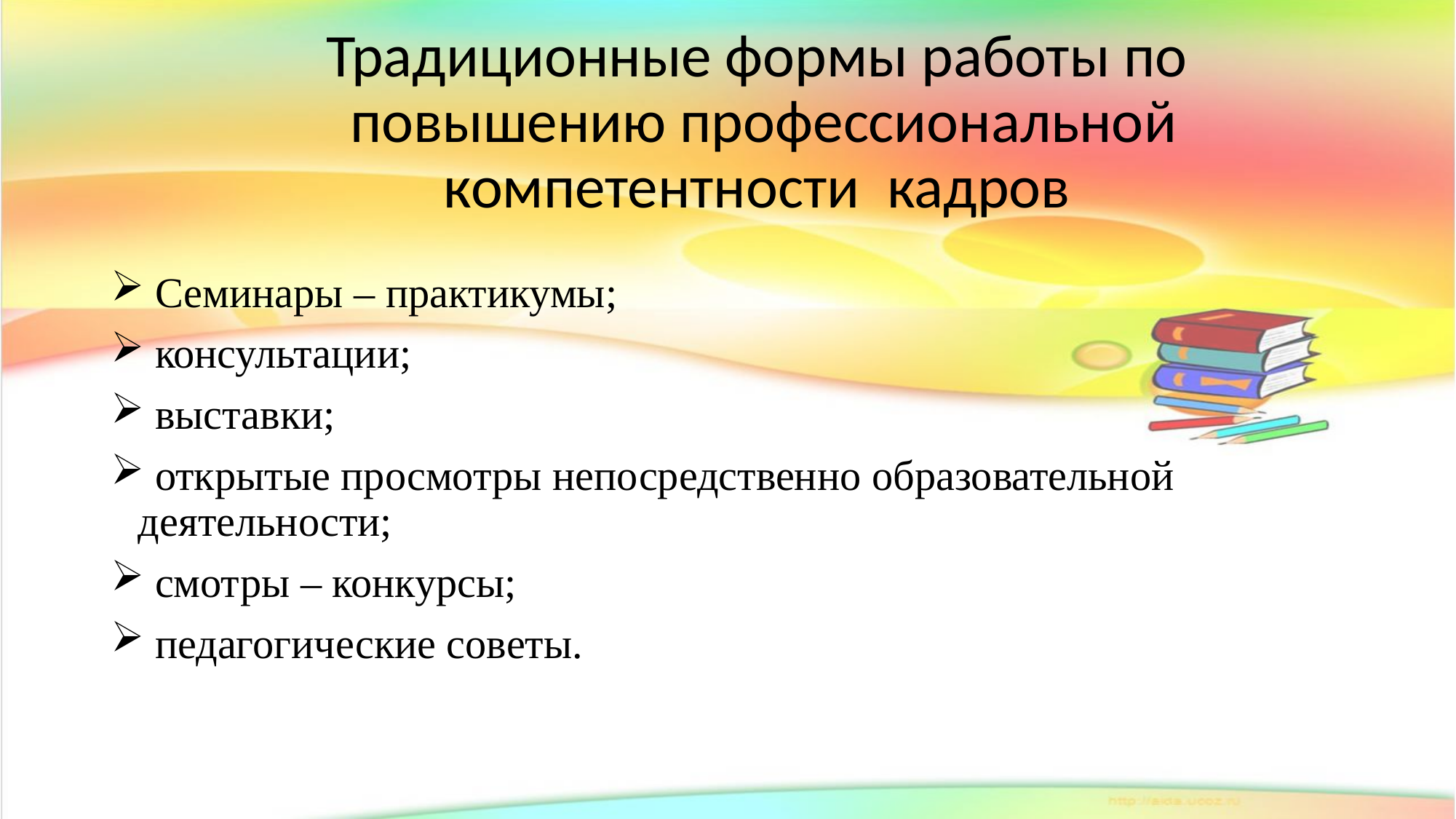

# Традиционные формы работы по  повышению профессиональной компетентности  кадров
 Семинары – практикумы;
 консультации;
 выставки;
 открытые просмотры непосредственно образовательной деятельности;
 смотры – конкурсы;
 педагогические советы.